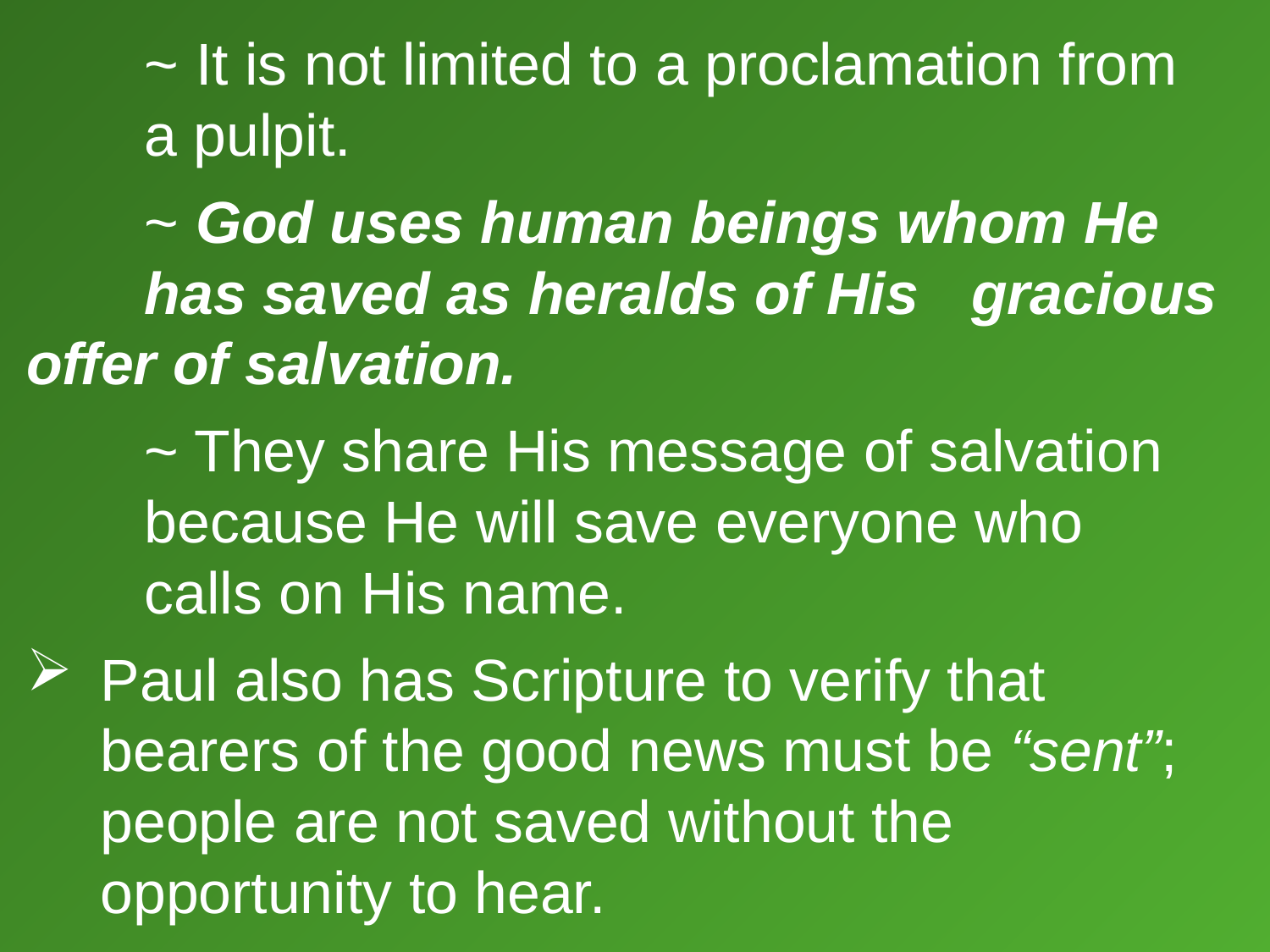

~ It is not limited to a proclamation from 					a pulpit.
		~ God uses human beings whom He 					has saved as heralds of His 							gracious offer of salvation.
		~ They share His message of salvation 					because He will save everyone who 					calls on His name.
Paul also has Scripture to verify that bearers of the good news must be “sent”; people are not saved without the opportunity to hear.